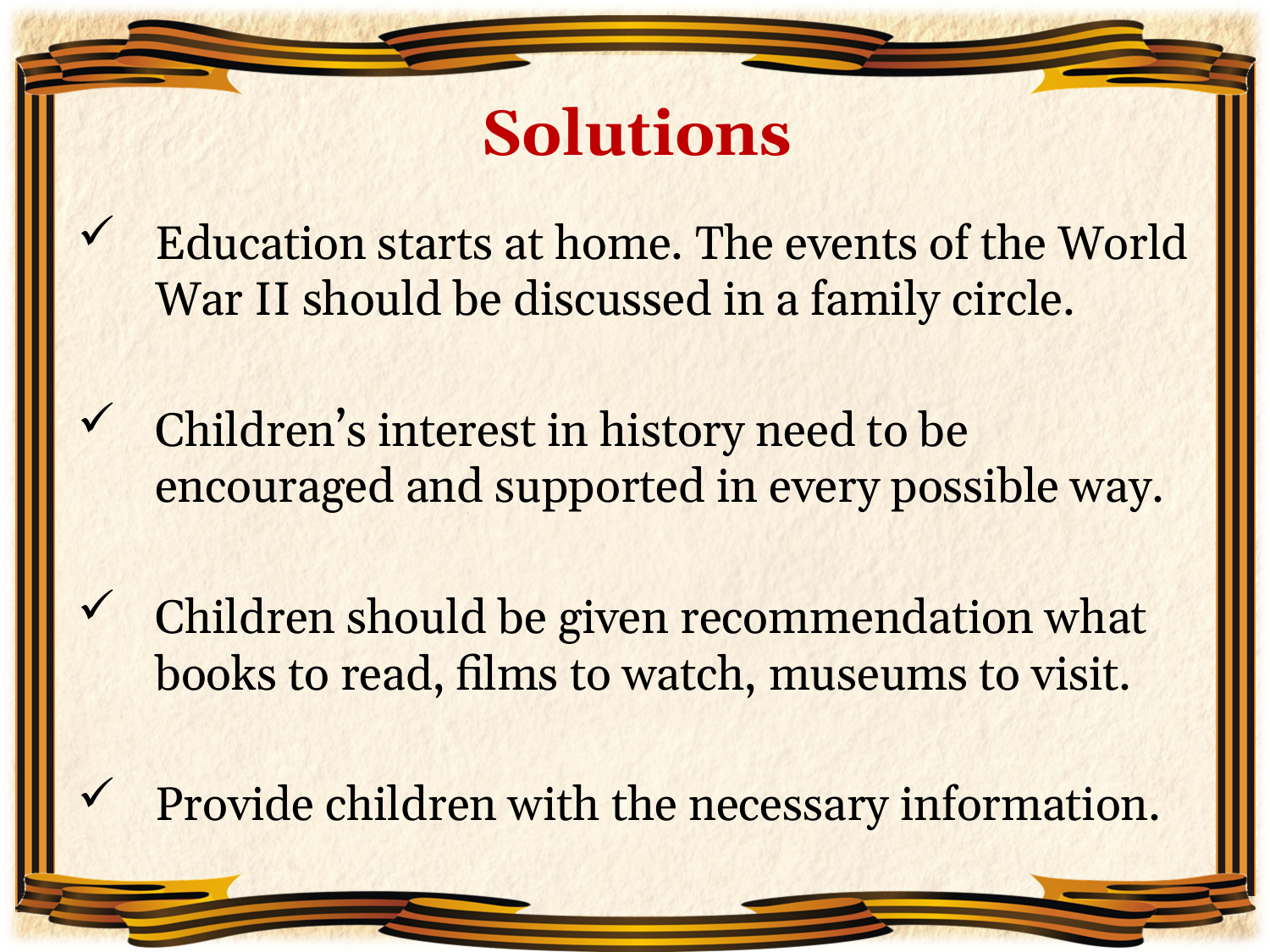

# Solutions
Education starts at home. The events of the World War II should be discussed in a family circle.

Children’s interest in history need to be encouraged and supported in every possible way.

Children should be given recommendation what books to read, films to watch, museums to visit.

Provide children with the necessary information.